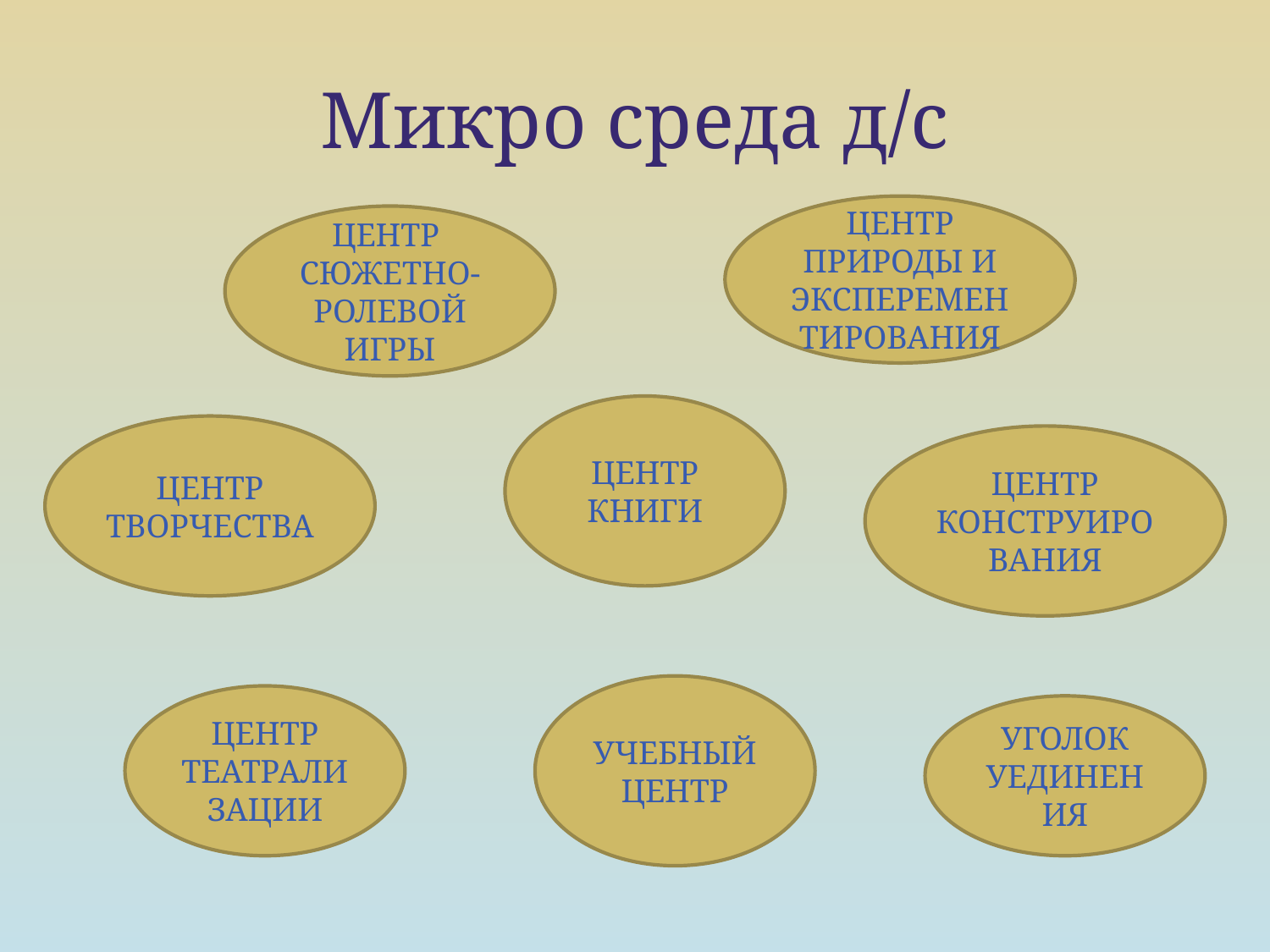

# Микро среда д/c
ЦЕНТР ПРИРОДЫ И ЭКСПЕРЕМЕНТИРОВАНИЯ
ЦЕНТР  СЮЖЕТНО-РОЛЕВОЙ ИГРЫ
ЦЕНТР КНИГИ
ЦЕНТР
ТВОРЧЕСТВА
ЦЕНТР КОНСТРУИРОВАНИЯ
УЧЕБНЫЙ ЦЕНТР
ЦЕНТР ТЕАТРАЛИЗАЦИИ
УГОЛОК УЕДИНЕНИЯ